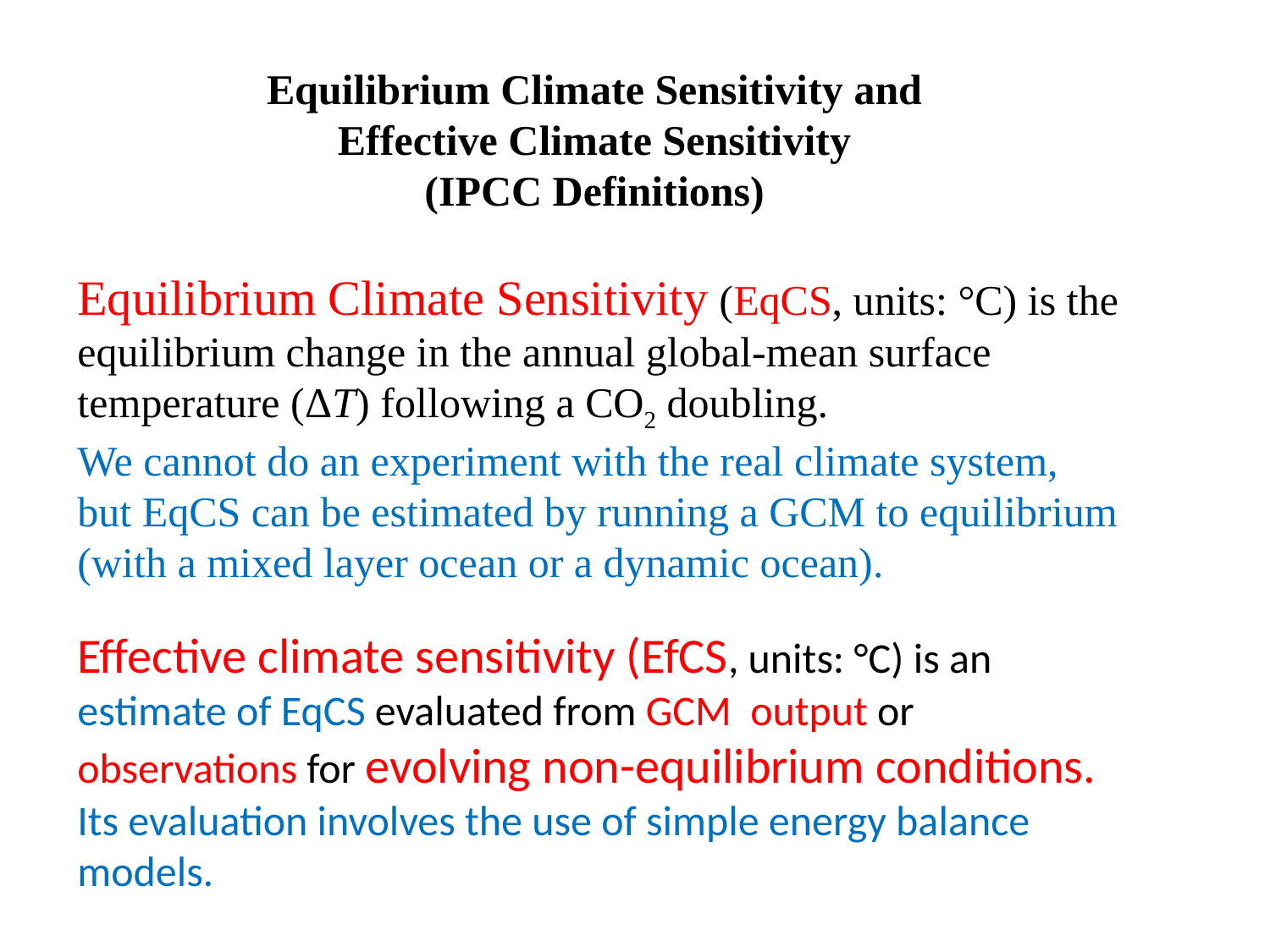

Equilibrium Climate Sensitivity and
Effective Climate Sensitivity
(IPCC Definitions)

Equilibrium Climate Sensitivity (EqCS, units: °C) is the equilibrium change in the annual global-mean surface temperature (ΔT) following a CO2 doubling.
We cannot do an experiment with the real climate system, but EqCS can be estimated by running a GCM to equilibrium (with a mixed layer ocean or a dynamic ocean).

Effective climate sensitivity (EfCS, units: °C) is an estimate of EqCS evaluated from GCM  output or observations for evolv­ing non-equilibrium conditions.
Its evaluation involves the use of simple energy balance models.